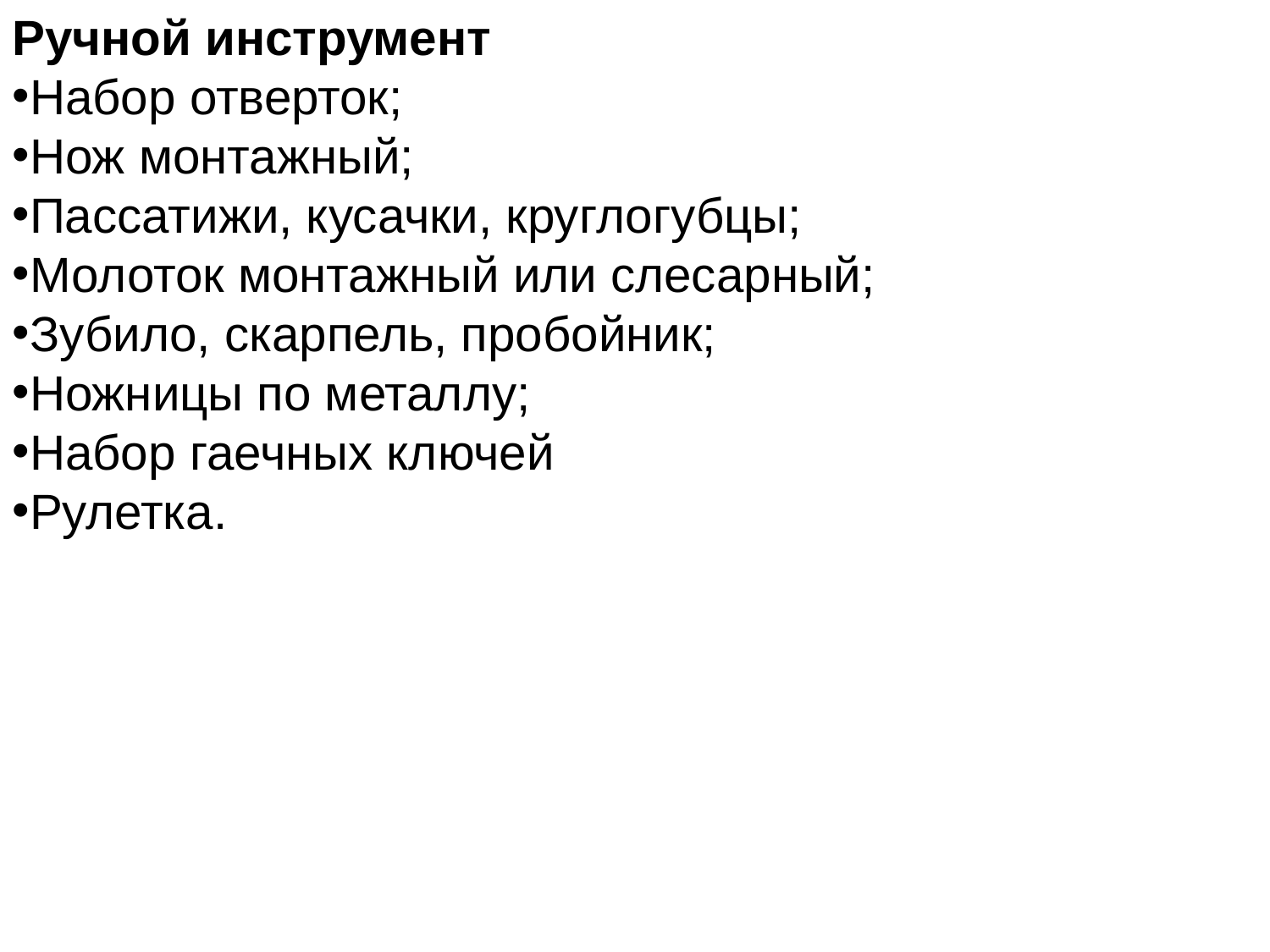

Ручной инструмент
Набор отверток;
Нож монтажный;
Пассатижи, кусачки, круглогубцы;
Молоток монтажный или слесарный;
Зубило, скарпель, пробойник;
Ножницы по металлу;
Набор гаечных ключей
Рулетка.